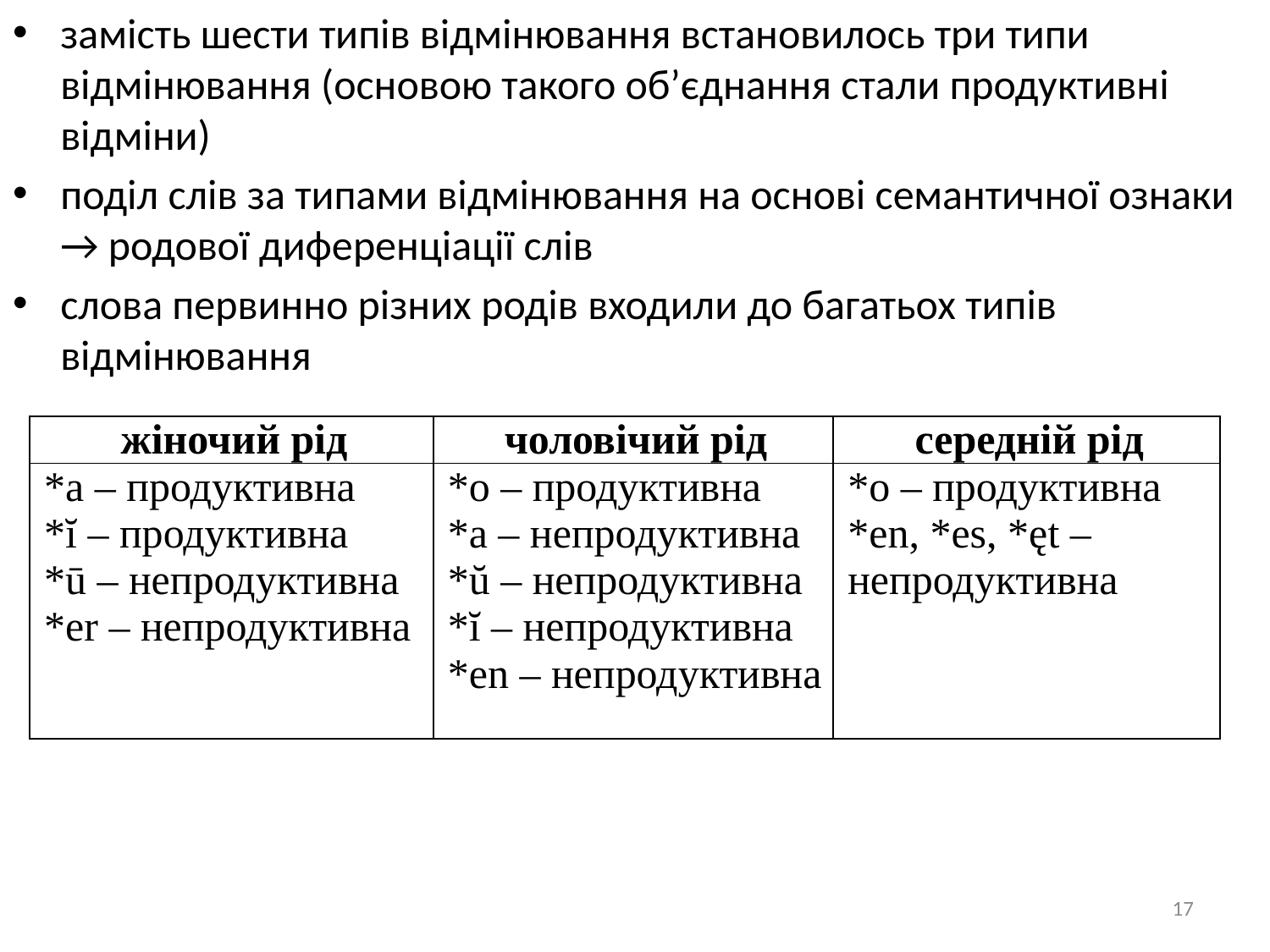

замість шести типів відмінювання встановилось три типи відмінювання (основою такого об’єднання стали продуктивні відміни)
поділ слів за типами відмінювання на основі семантичної ознаки → родової диференціації слів
слова первинно різних родів входили до багатьох типів відмінювання
| жіночий рід | чоловічий рід | середній рід |
| --- | --- | --- |
| \*а – продуктивна \*ĭ – продуктивна \*ū – непродуктивна \*er – непродуктивна | \*о – продуктивна \*а – непродуктивна \*ŭ – непродуктивна \*ĭ – непродуктивна \*en – непродуктивна | \*о – продуктивна \*en, \*es, \*ęt – непродуктивна |
17